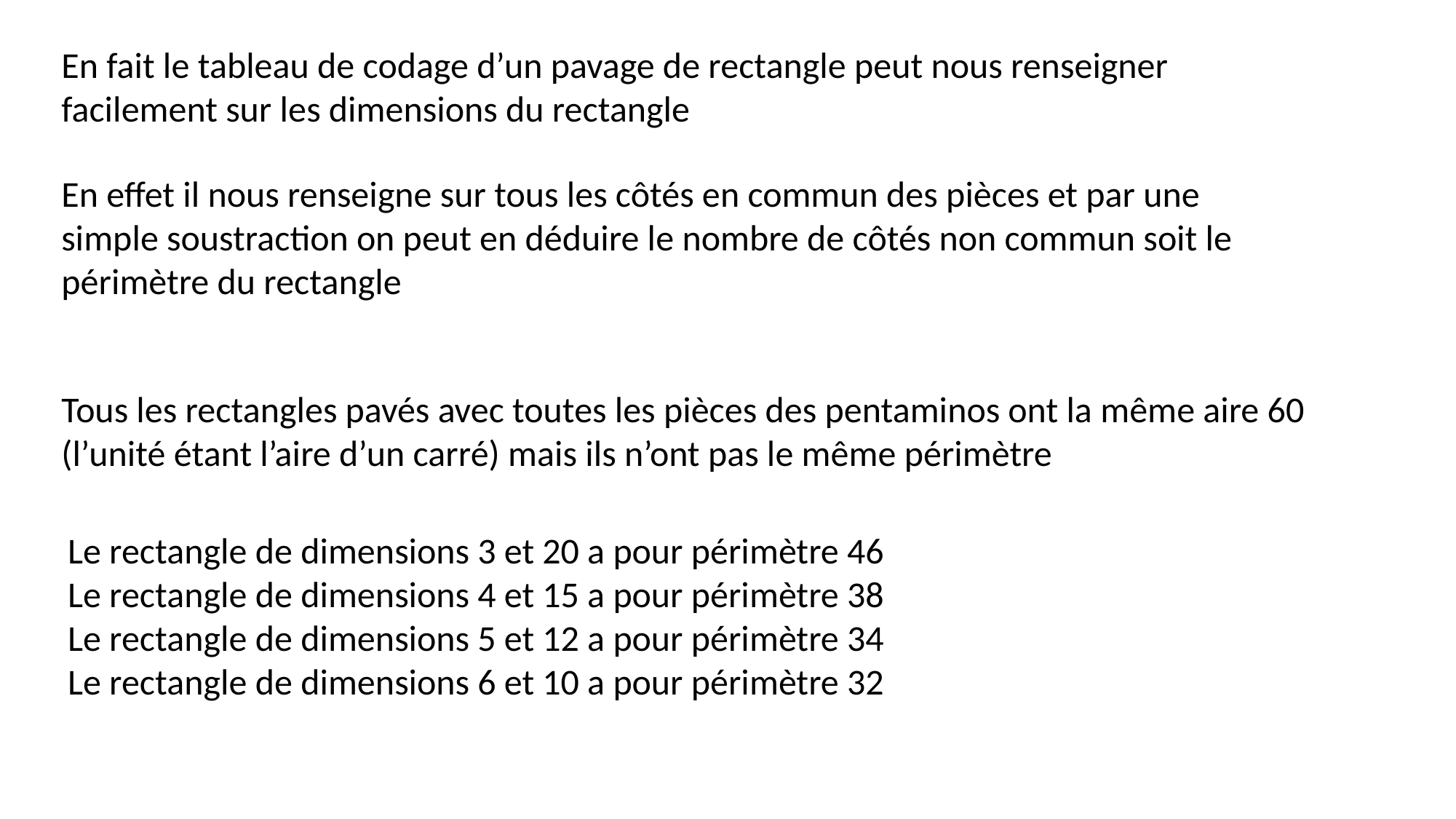

En fait le tableau de codage d’un pavage de rectangle peut nous renseigner facilement sur les dimensions du rectangle
En effet il nous renseigne sur tous les côtés en commun des pièces et par une simple soustraction on peut en déduire le nombre de côtés non commun soit le périmètre du rectangle
Tous les rectangles pavés avec toutes les pièces des pentaminos ont la même aire 60 (l’unité étant l’aire d’un carré) mais ils n’ont pas le même périmètre
Le rectangle de dimensions 3 et 20 a pour périmètre 46
Le rectangle de dimensions 4 et 15 a pour périmètre 38
Le rectangle de dimensions 5 et 12 a pour périmètre 34
Le rectangle de dimensions 6 et 10 a pour périmètre 32